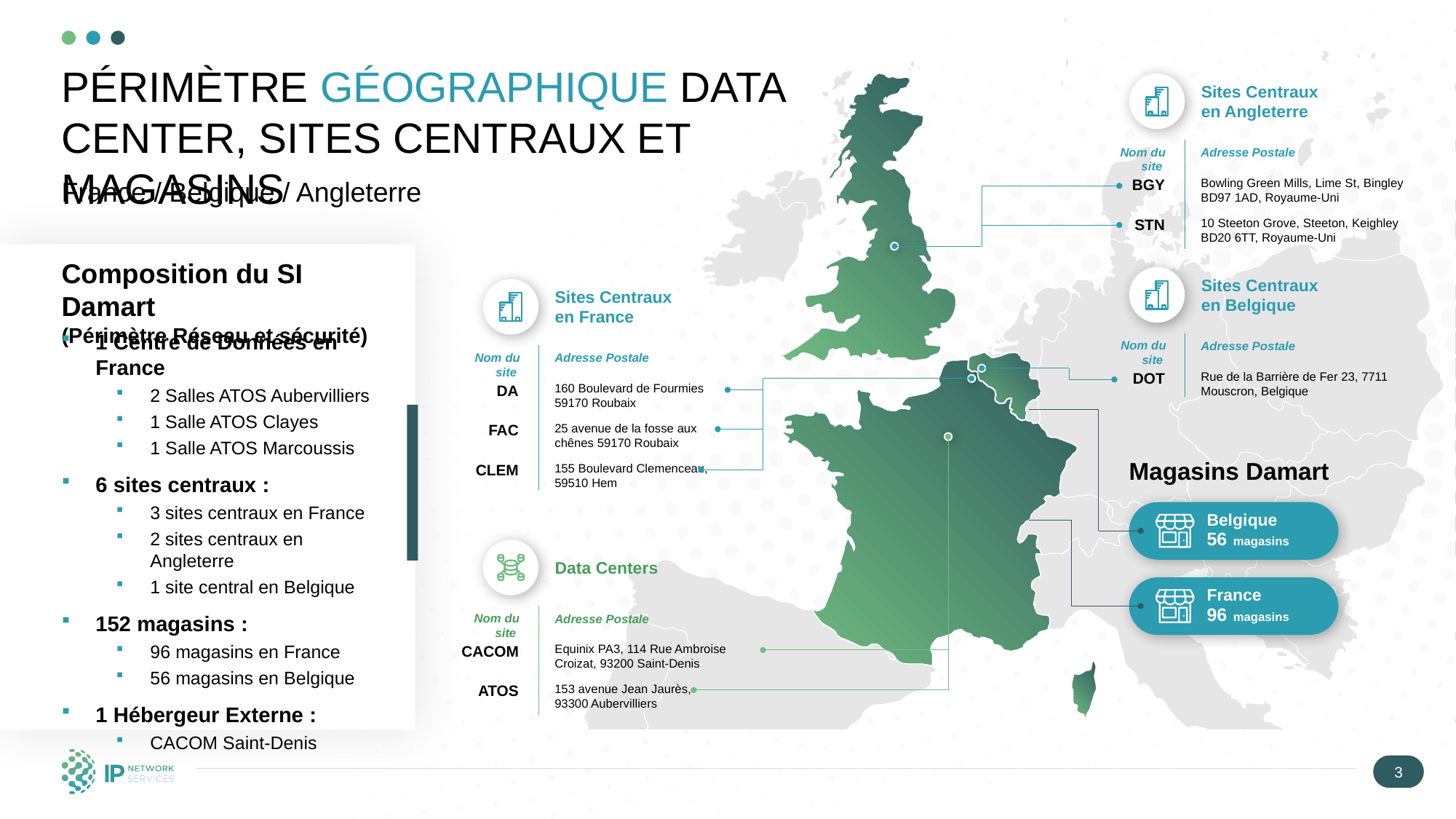

# PÉRIMÈTRE GÉOGRAPHIQUE DATA CENTER, SITES CENTRAUX ET MAGASINS

Sites Centraux
en Angleterre

Nom du site
Adresse Postale
BGY
Bowling Green Mills, Lime St, Bingley BD97 1AD, Royaume-Uni
STN
10 Steeton Grove, Steeton, Keighley BD20 6TT, Royaume-Uni
France / Belgique / Angleterre

Composition du SI Damart
(Périmètre Réseau et sécurité)

Sites Centraux
en Belgique

Nom du site
Adresse Postale
DOT
Rue de la Barrière de Fer 23, 7711 Mouscron, Belgique

Sites Centraux
en France

Nom du site
Adresse Postale
DA
160 Boulevard de Fourmies 59170 Roubaix
FAC
25 avenue de la fosse aux chênes 59170 Roubaix
CLEM
155 Boulevard Clemenceau, 59510 Hem
1 Centre de Données en France
2 Salles ATOS Aubervilliers
1 Salle ATOS Clayes
1 Salle ATOS Marcoussis

6 sites centraux :
3 sites centraux en France
2 sites centraux en Angleterre
1 site central en Belgique

152 magasins :
96 magasins en France
56 magasins en Belgique

1 Hébergeur Externe :
CACOM Saint-Denis

Magasins Damart

Belgique
56 magasins

Data Centers
Nom du site
Adresse Postale
CACOM
Equinix PA3, 114 Rue Ambroise Croizat, 93200 Saint-Denis
ATOS
153 avenue Jean Jaurès,
93300 Aubervilliers

France
96 magasins

3